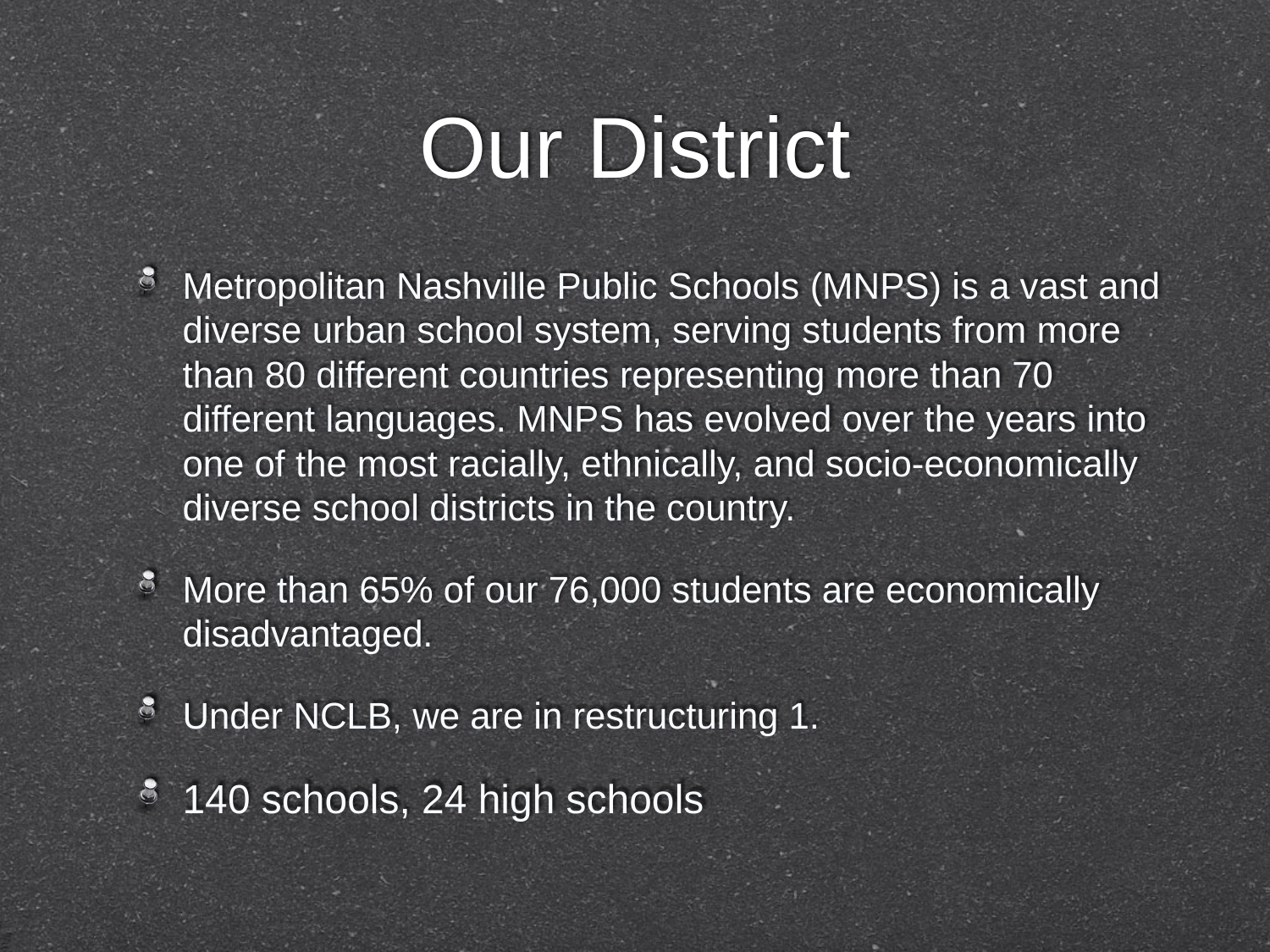

# Our District

Metropolitan Nashville Public Schools (MNPS) is a vast and diverse urban school system, serving students from more than 80 different countries representing more than 70 different languages. MNPS has evolved over the years into one of the most racially, ethnically, and socio-economically diverse school districts in the country.
More than 65% of our 76,000 students are economically disadvantaged.
Under NCLB, we are in restructuring 1.
140 schools, 24 high schools